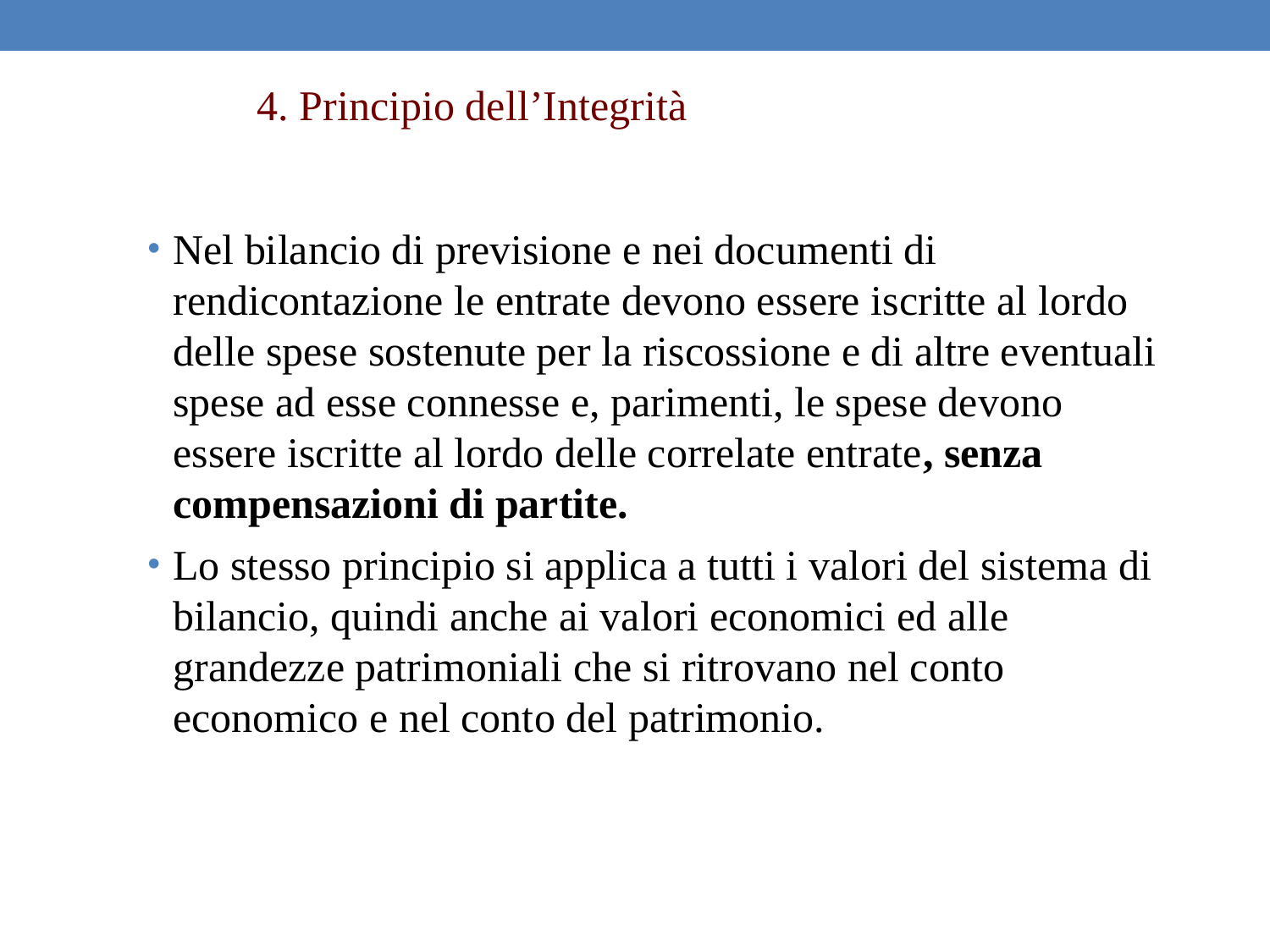

4. Principio dell’Integrità
Nel bilancio di previsione e nei documenti di rendicontazione le entrate devono essere iscritte al lordo delle spese sostenute per la riscossione e di altre eventuali spese ad esse connesse e, parimenti, le spese devono essere iscritte al lordo delle correlate entrate, senza compensazioni di partite.
Lo stesso principio si applica a tutti i valori del sistema di bilancio, quindi anche ai valori economici ed alle grandezze patrimoniali che si ritrovano nel conto economico e nel conto del patrimonio.